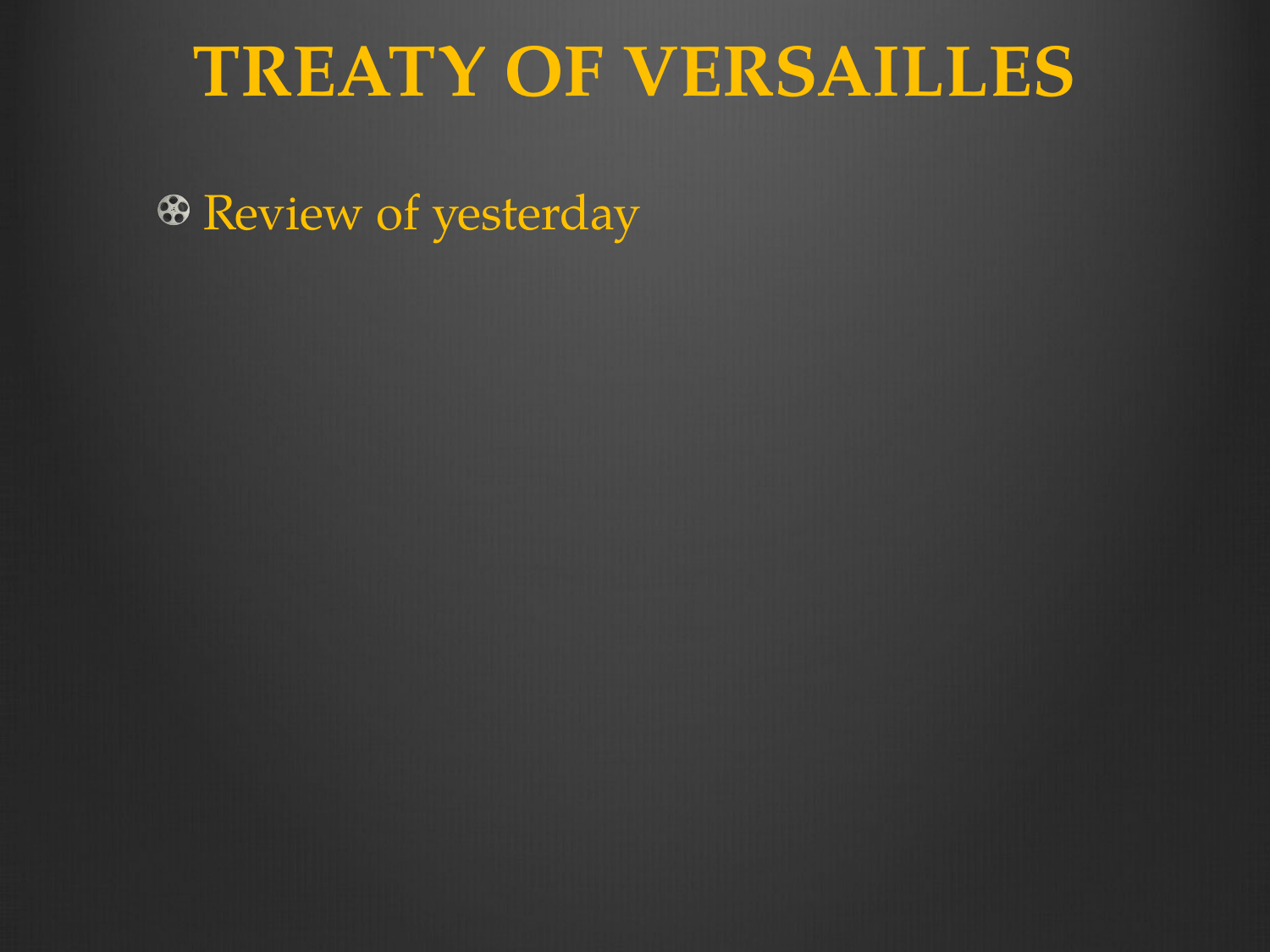

# TREATY OF VERSAILLES
Review of yesterday